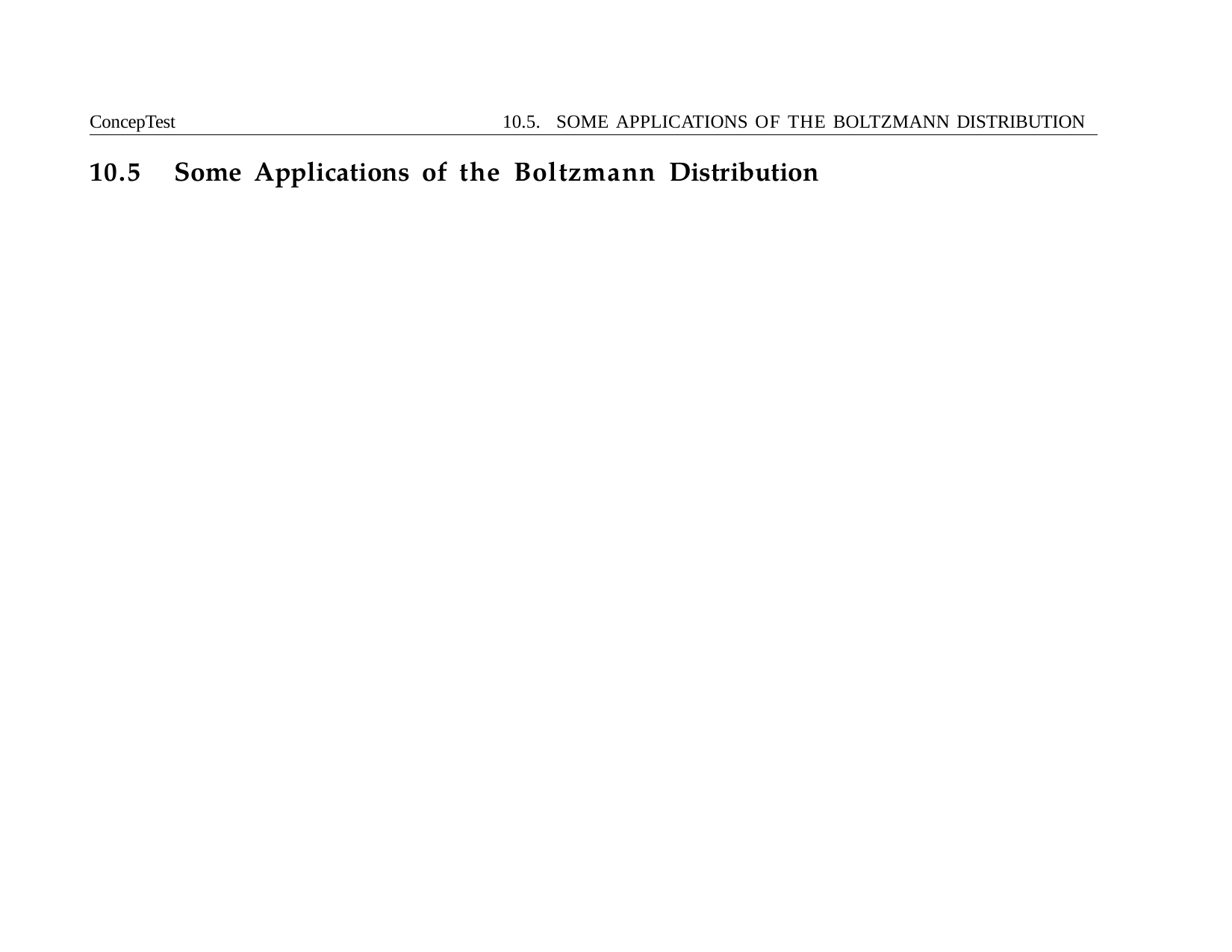

ConcepTest	10.5.  SOME APPLICATIONS OF THE BOLTZMANN DISTRIBUTION

10.5	Some Applications of the Boltzmann Distribution